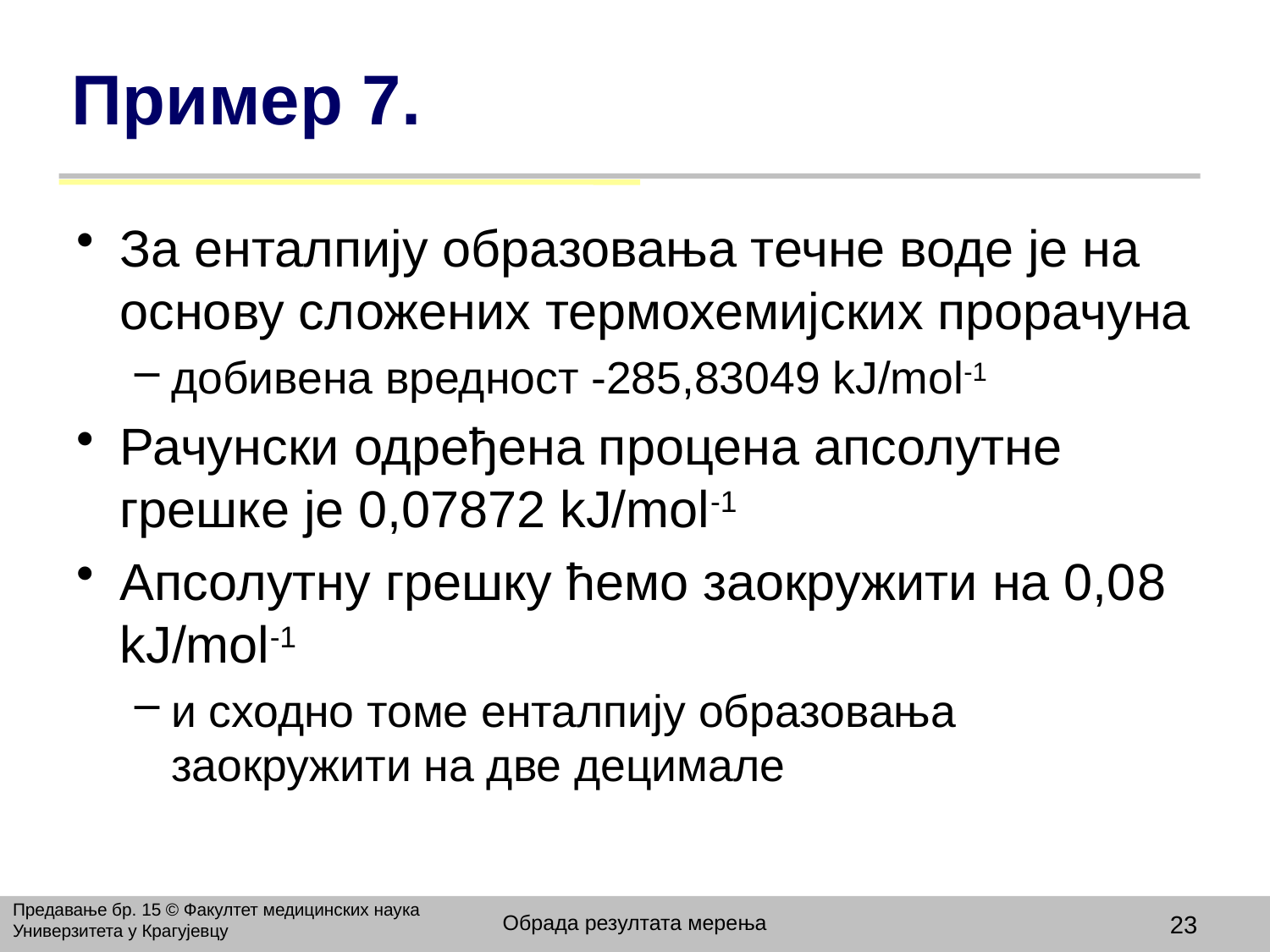

# Пример 7.
За енталпију образовања течне воде је на основу сложених термохемијских прорачуна
добивена вредност -285,83049 kJ/mol-1
Рачунски одређена процена апсолутне грешке је 0,07872 kJ/mol-1
Апсолутну грешку ћемо заокружити на 0,08 kJ/mol-1
и сходно томе енталпију образовања заокружити на две децимале
Предавање бр. 15 © Факултет медицинских наука Универзитета у Крагујевцу
Обрада резултата мерења
23